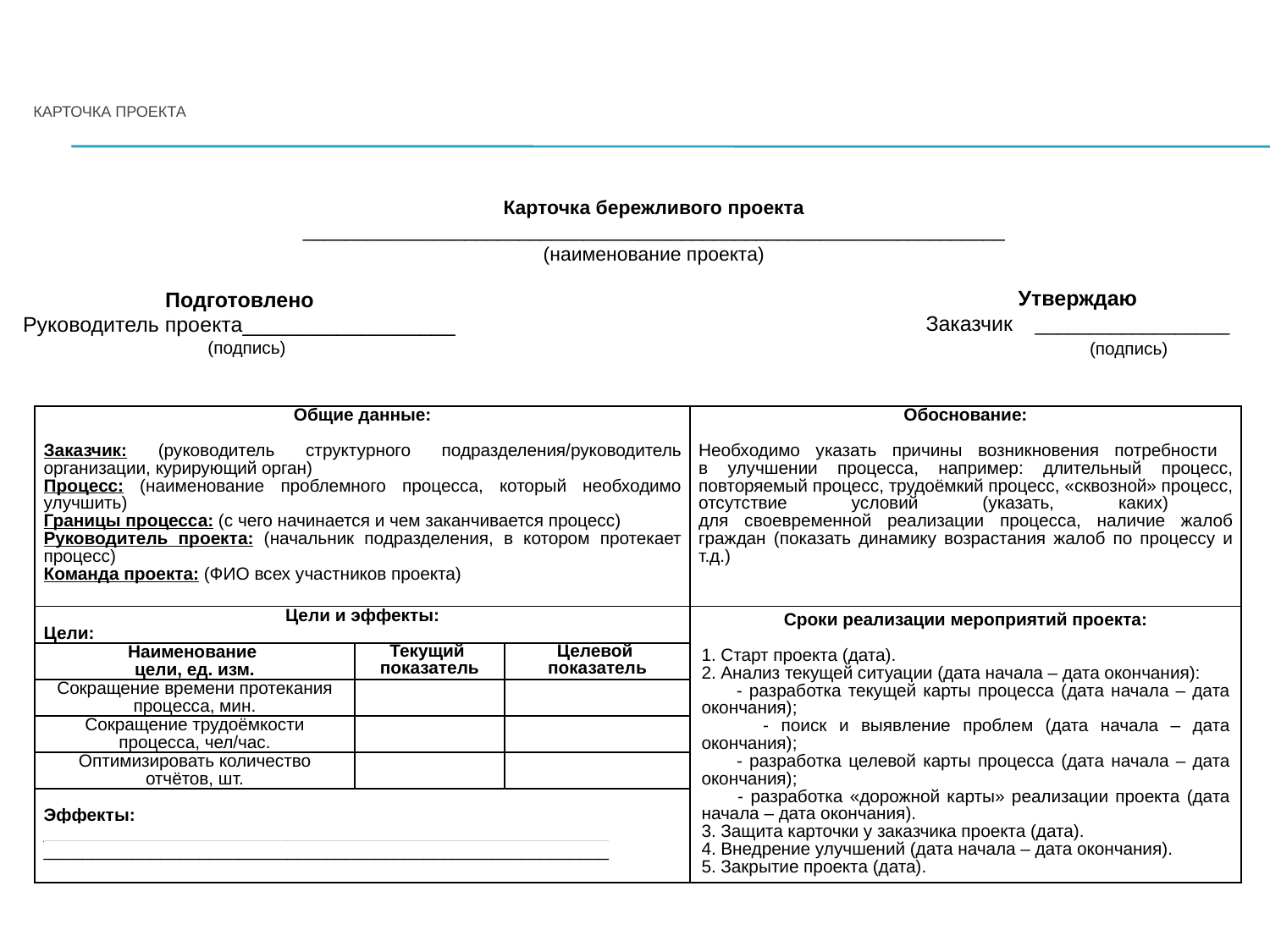

# карточка проекта
Карточка бережливого проекта
_________________________________________________________________
(наименование проекта)

Утверждаю
Заказчик    __________________
                   (подпись)

Подготовлено
Руководитель проекта__________________
   (подпись)
| Общие данные:   Заказчик: (руководитель структурного подразделения/руководитель организации, курирующий орган) Процесс: (наименование проблемного процесса, который необходимо улучшить) Границы процесса: (с чего начинается и чем заканчивается процесс) Руководитель проекта: (начальник подразделения, в котором протекает процесс) Команда проекта: (ФИО всех участников проекта) |  |  | Обоснование:   Необходимо указать причины возникновения потребности в улучшении процесса, например: длительный процесс, повторяемый процесс, трудоёмкий процесс, «сквозной» процесс, отсутствие условий (указать, каких) для своевременной реализации процесса, наличие жалоб граждан (показать динамику возрастания жалоб по процессу и т.д.) |
| --- | --- | --- | --- |
| Цели и эффекты: Цели: |  |  | Сроки реализации мероприятий проекта:   1. Старт проекта (дата). 2. Анализ текущей ситуации (дата начала – дата окончания): - разработка текущей карты процесса (дата начала – дата окончания); - поиск и выявление проблем (дата начала – дата окончания); - разработка целевой карты процесса (дата начала – дата окончания); - разработка «дорожной карты» реализации проекта (дата начала – дата окончания). 3. Защита карточки у заказчика проекта (дата). 4. Внедрение улучшений (дата начала – дата окончания). 5. Закрытие проекта (дата). |
| Наименование цели, ед. изм. | Текущий показатель | Целевой показатель |  |
| Сокращение времени протекания процесса, мин. |  |  |  |
| Сокращение трудоёмкости процесса, чел/час. |  |  |  |
| Оптимизировать количество отчётов, шт. |  |  |  |
| Эффекты: \_\_\_\_\_\_\_\_\_\_\_\_\_\_\_\_\_\_\_\_\_\_\_\_\_\_\_\_\_\_\_\_\_\_\_\_\_\_\_\_\_\_\_\_\_\_\_\_\_\_\_\_\_\_\_\_\_\_ \_\_\_\_\_\_\_\_\_\_\_\_\_\_\_\_\_\_\_\_\_\_\_\_\_\_\_\_\_\_\_\_\_\_\_\_\_\_\_\_\_\_\_\_\_\_\_\_\_\_\_\_\_\_\_\_\_\_ |  |  |  |